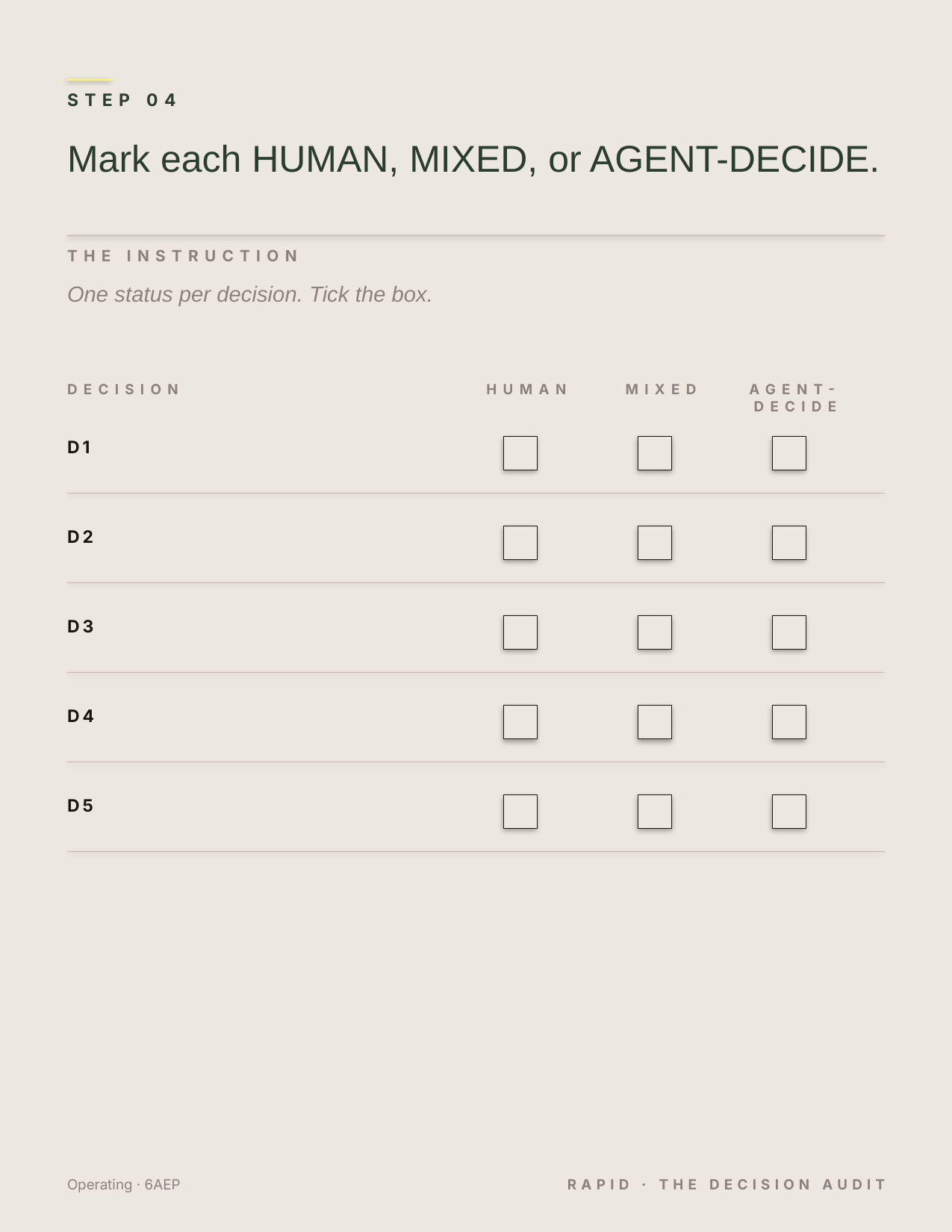

STEP 04
Mark each HUMAN, MIXED, or AGENT-DECIDE.

THE INSTRUCTION
One status per decision. Tick the box.
DECISION
HUMAN
MIXED
AGENT-DECIDE
D1

D2

D3

D4

D5

Operating · 6AEP
RAPID · THE DECISION AUDIT